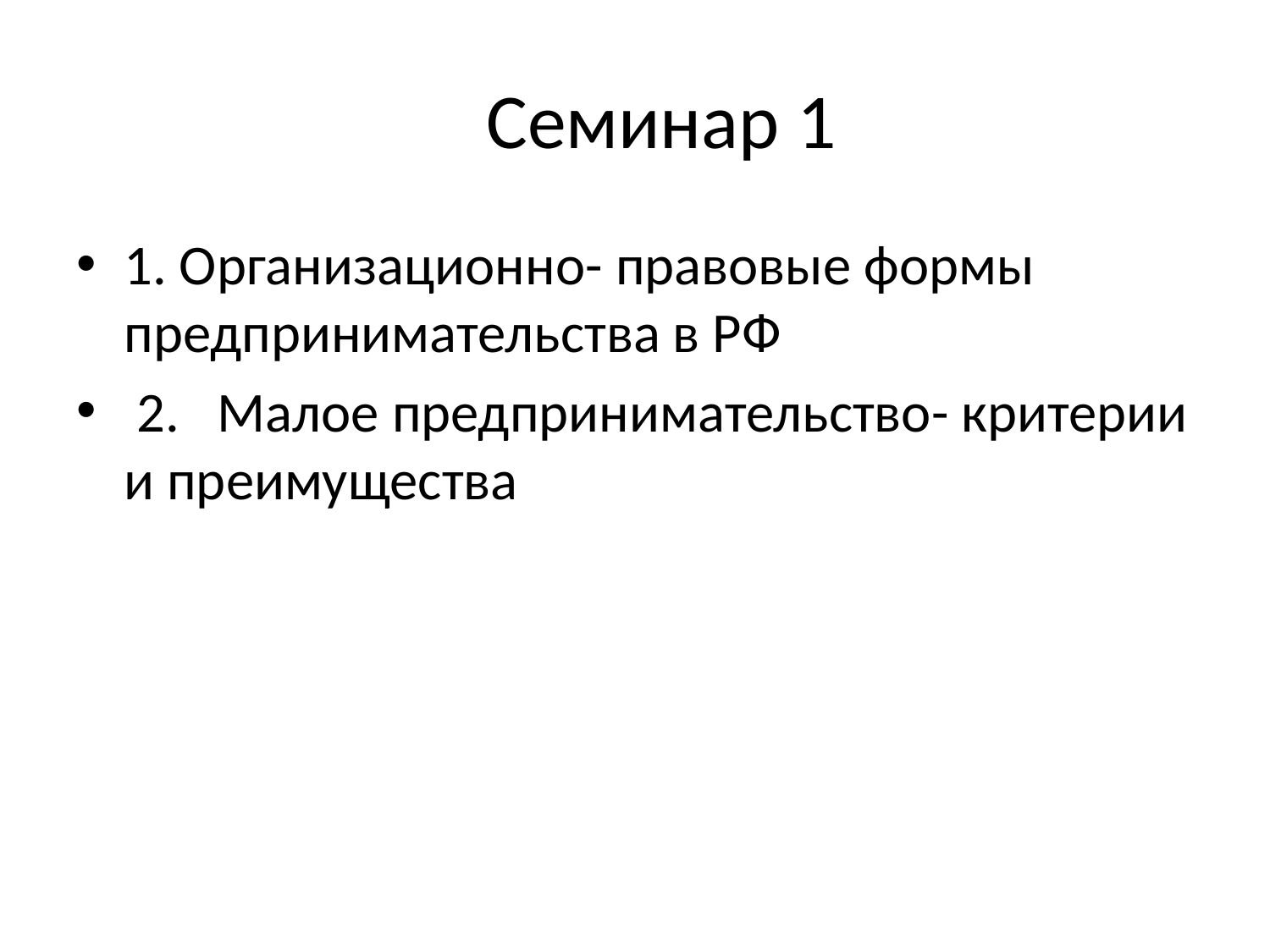

# Семинар 1
1. Организационно- правовые формы предпринимательства в РФ
 2.   Малое предпринимательство- критерии и преимущества